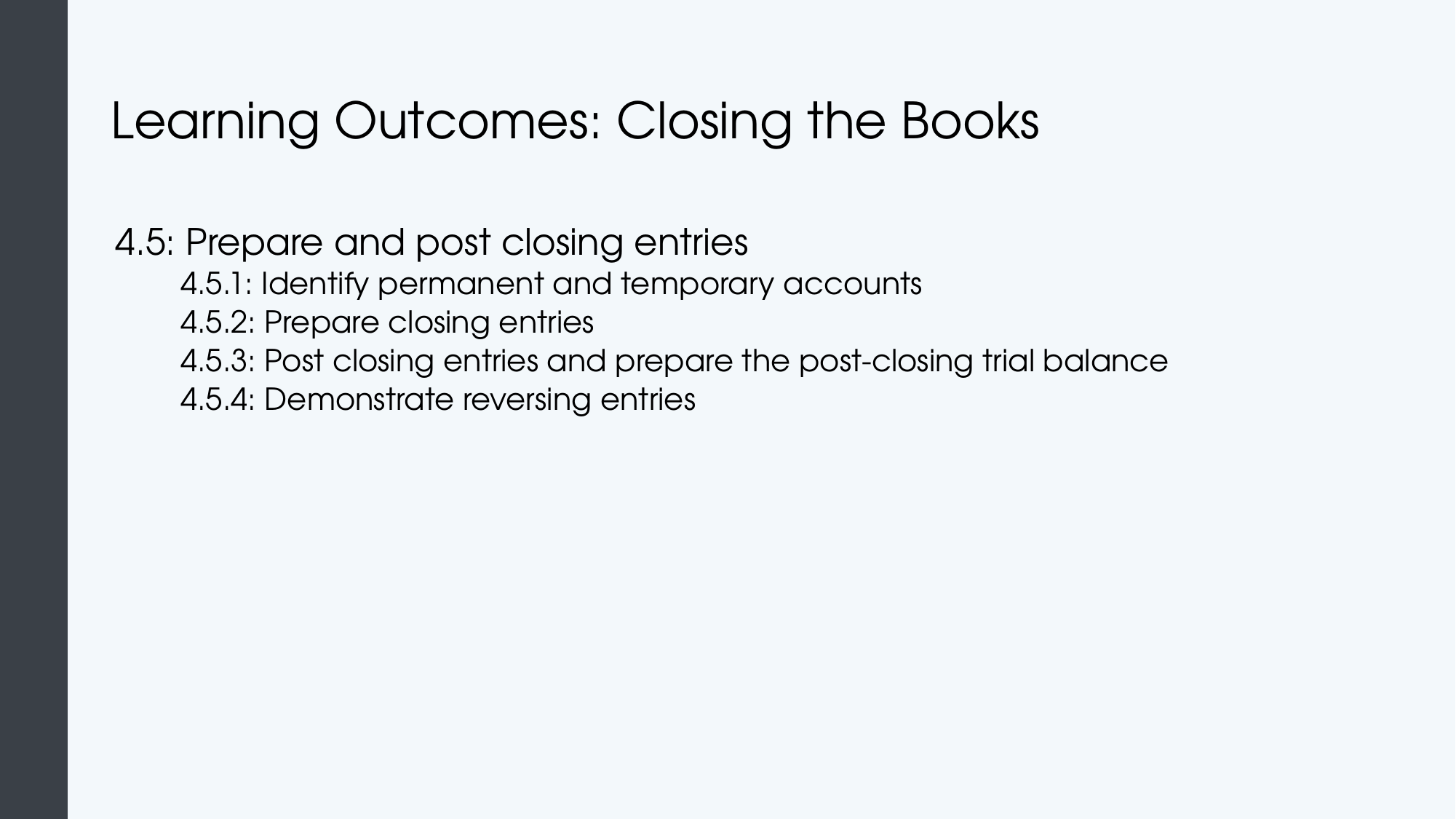

# Learning Outcomes: Closing the Books
4.5: Prepare and post closing entries
4.5.1: Identify permanent and temporary accounts
4.5.2: Prepare closing entries
4.5.3: Post closing entries and prepare the post-closing trial balance
4.5.4: Demonstrate reversing entries